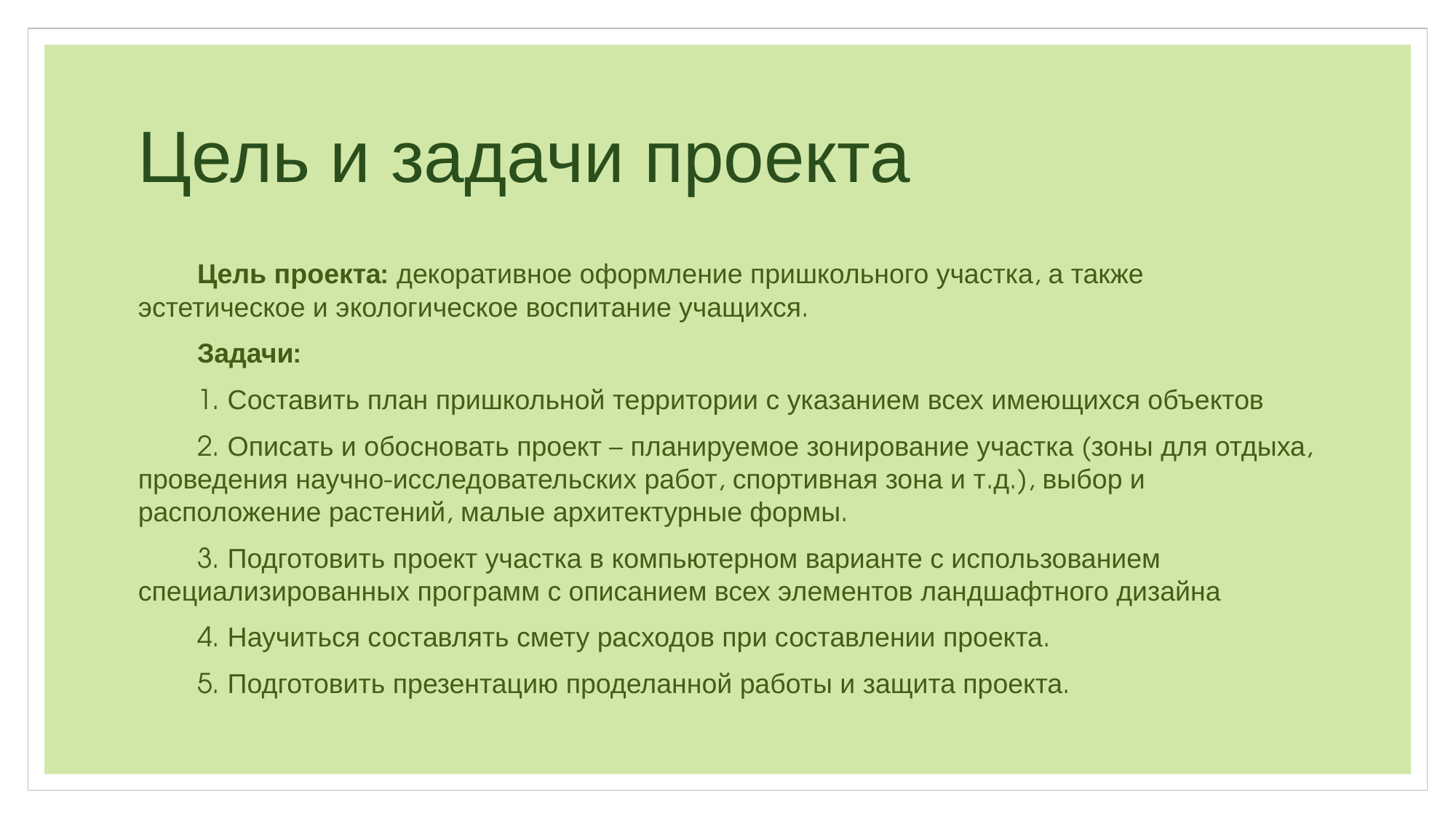

# Цель и задачи проекта
Цель проекта: декоративное оформление пришкольного участка, а также эстетическое и экологическое воспитание учащихся.
Задачи:
1. Составить план пришкольной территории с указанием всех имеющихся объектов
2. Описать и обосновать проект – планируемое зонирование участка (зоны для отдыха, проведения научно-исследовательских работ, спортивная зона и т.д.), выбор и расположение растений, малые архитектурные формы.
3. Подготовить проект участка в компьютерном варианте с использованием специализированных программ с описанием всех элементов ландшафтного дизайна
4. Научиться составлять смету расходов при составлении проекта.
5. Подготовить презентацию проделанной работы и защита проекта.